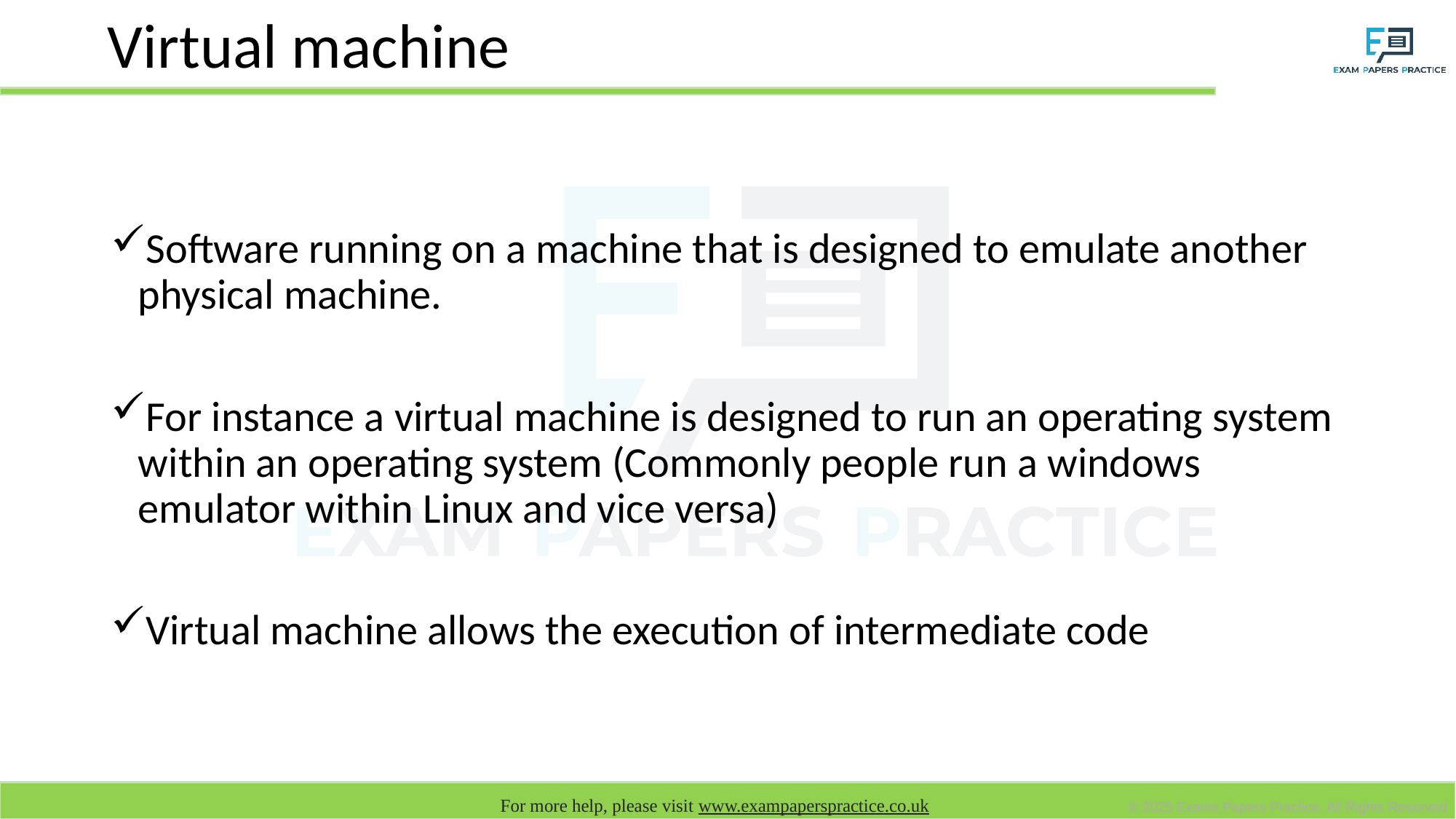

# Virtual machine
Software running on a machine that is designed to emulate another physical machine.

For instance a virtual machine is designed to run an operating system within an operating system (Commonly people run a windows emulator within Linux and vice versa)

Virtual machine allows the execution of intermediate code